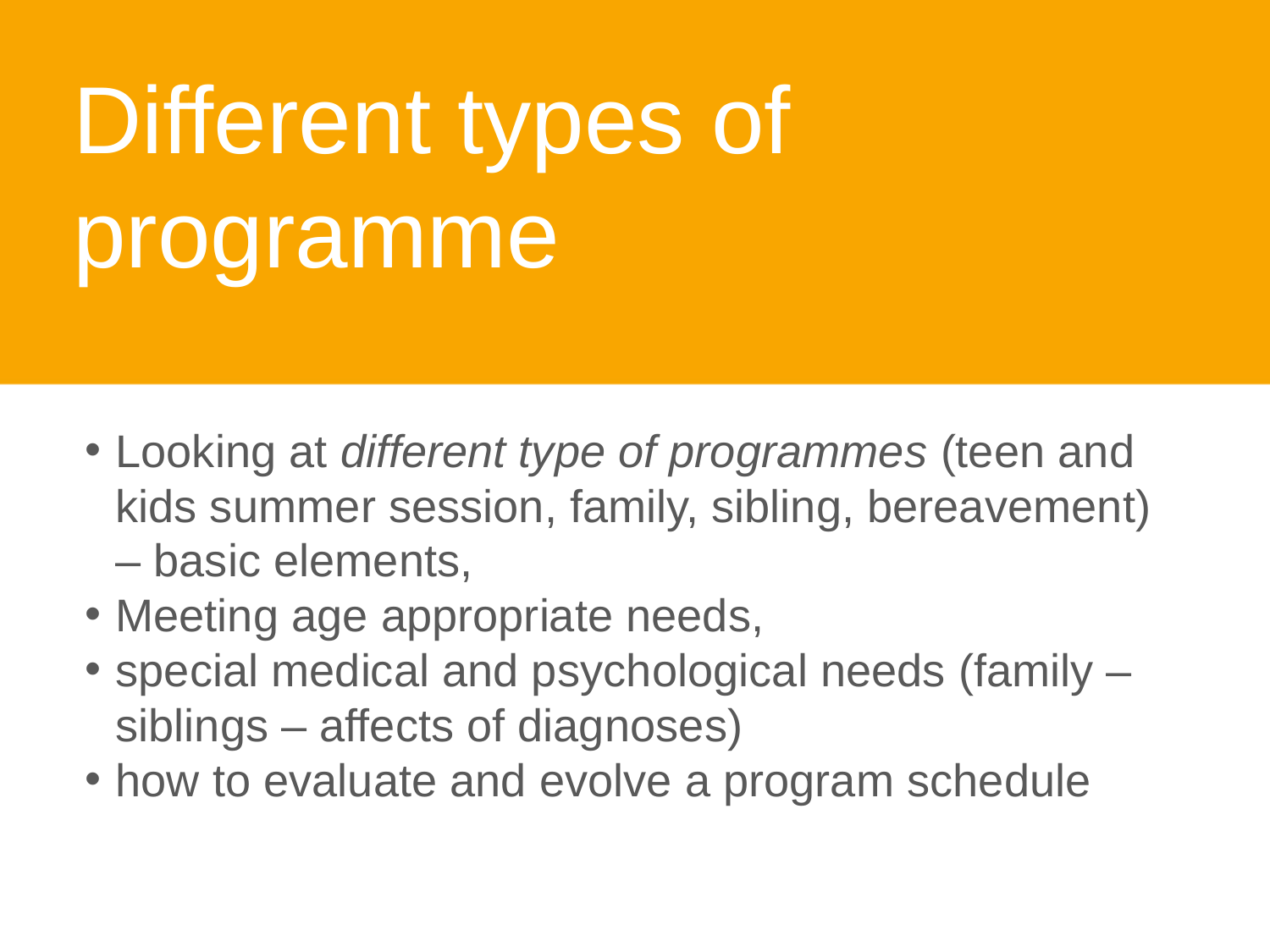

Different types of programme
Looking at different type of programmes (teen and kids summer session, family, sibling, bereavement)  – basic elements,
Meeting age appropriate needs,
special medical and psychological needs (family – siblings – affects of diagnoses)
how to evaluate and evolve a program schedule